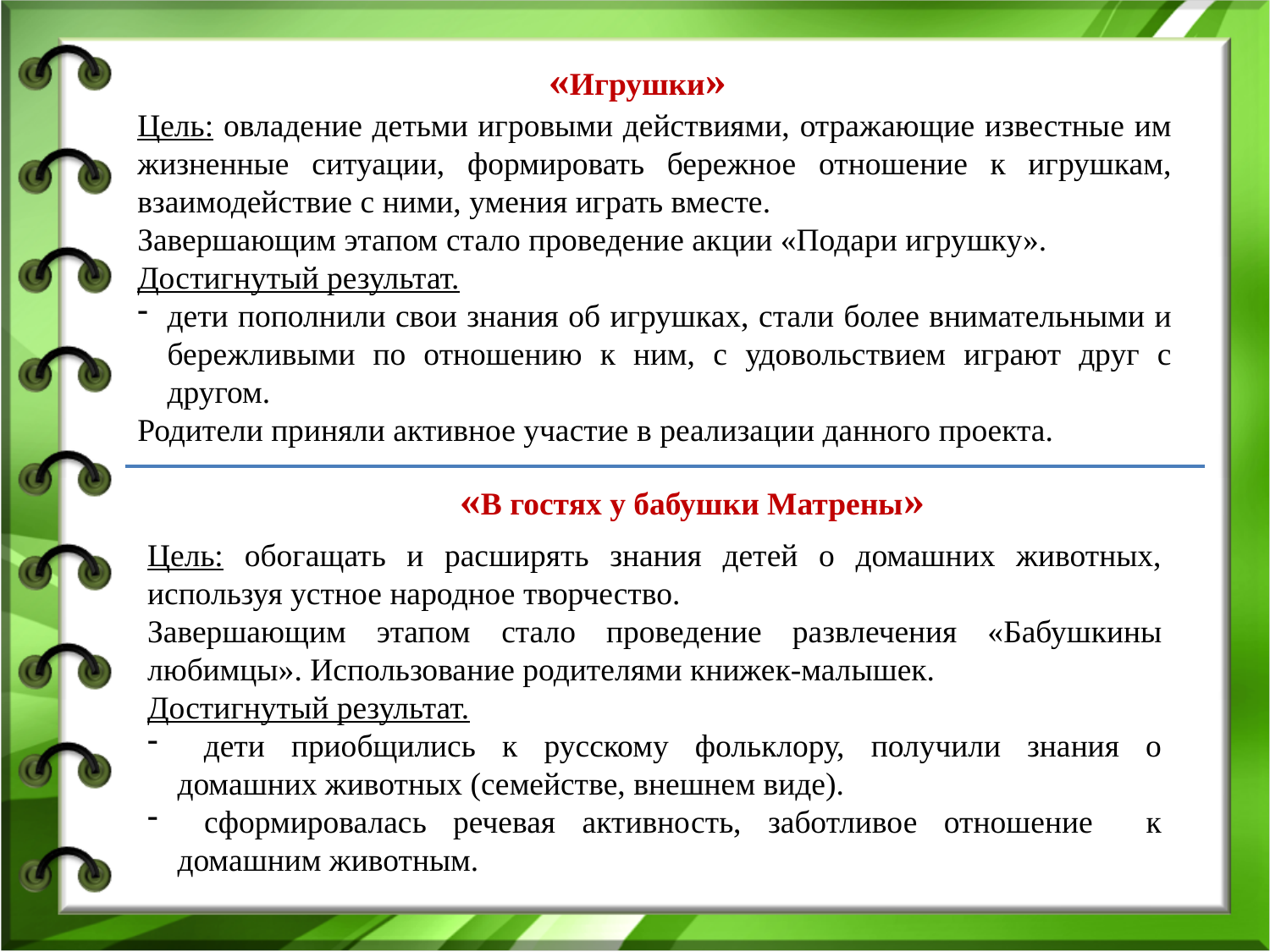

«Игрушки»
Цель: овладение детьми игровыми действиями, отражающие известные им жизненные ситуации, формировать бережное отношение к игрушкам, взаимодействие с ними, умения играть вместе.
Завершающим этапом стало проведение акции «Подари игрушку».
Достигнутый результат.
дети пополнили свои знания об игрушках, стали более внимательными и бережливыми по отношению к ним, с удовольствием играют друг с другом.
Родители приняли активное участие в реализации данного проекта.
«В гостях у бабушки Матрены»
Цель: обогащать и расширять знания детей о домашних животных, используя устное народное творчество.
Завершающим этапом стало проведение развлечения «Бабушкины любимцы». Использование родителями книжек-малышек.
Достигнутый результат.
 дети приобщились к русскому фольклору, получили знания о домашних животных (семействе, внешнем виде).
 сформировалась речевая активность, заботливое отношение  к домашним животным.